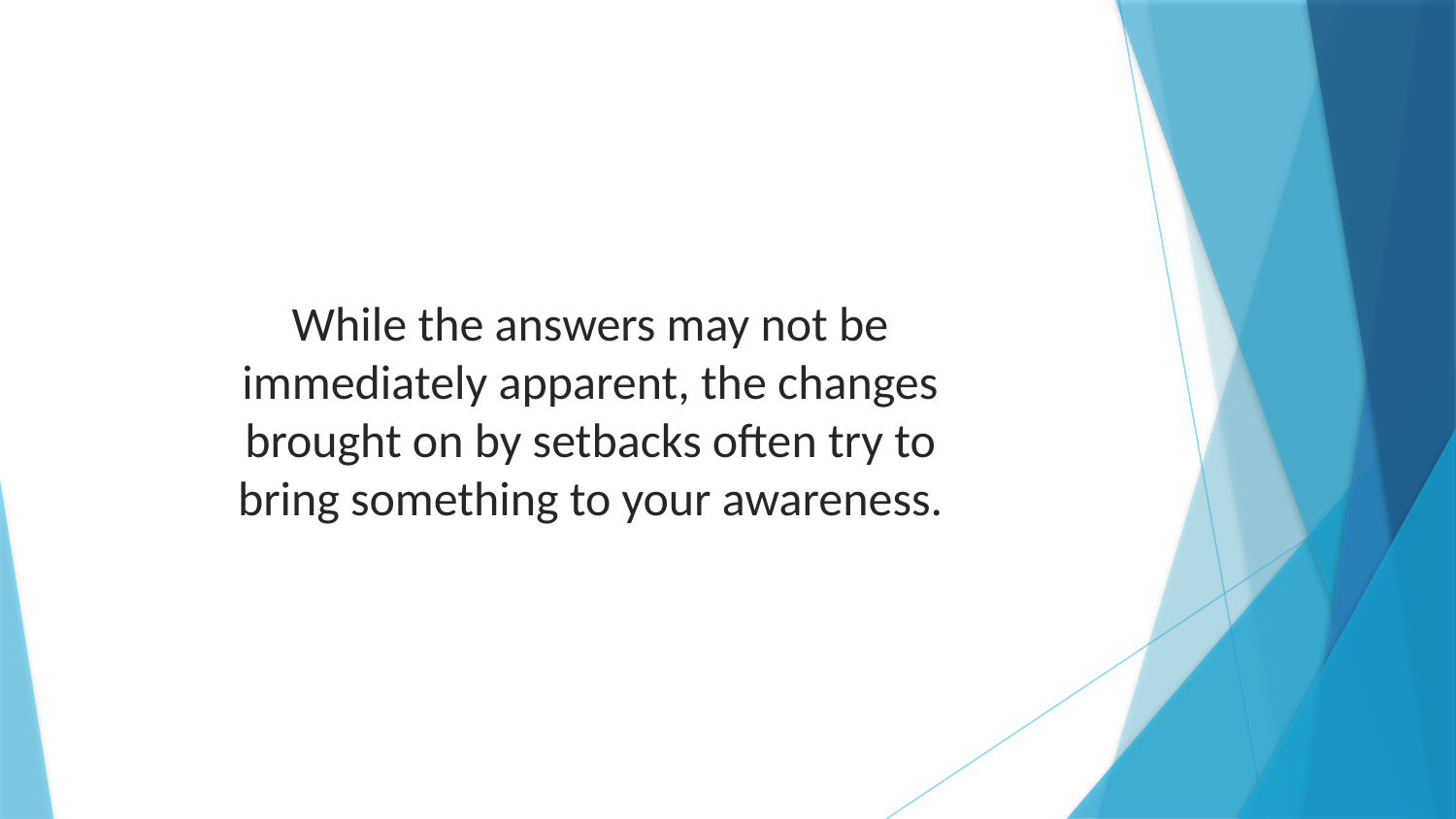

While the answers may not be immediately apparent, the changes brought on by setbacks often try to bring something to your awareness.